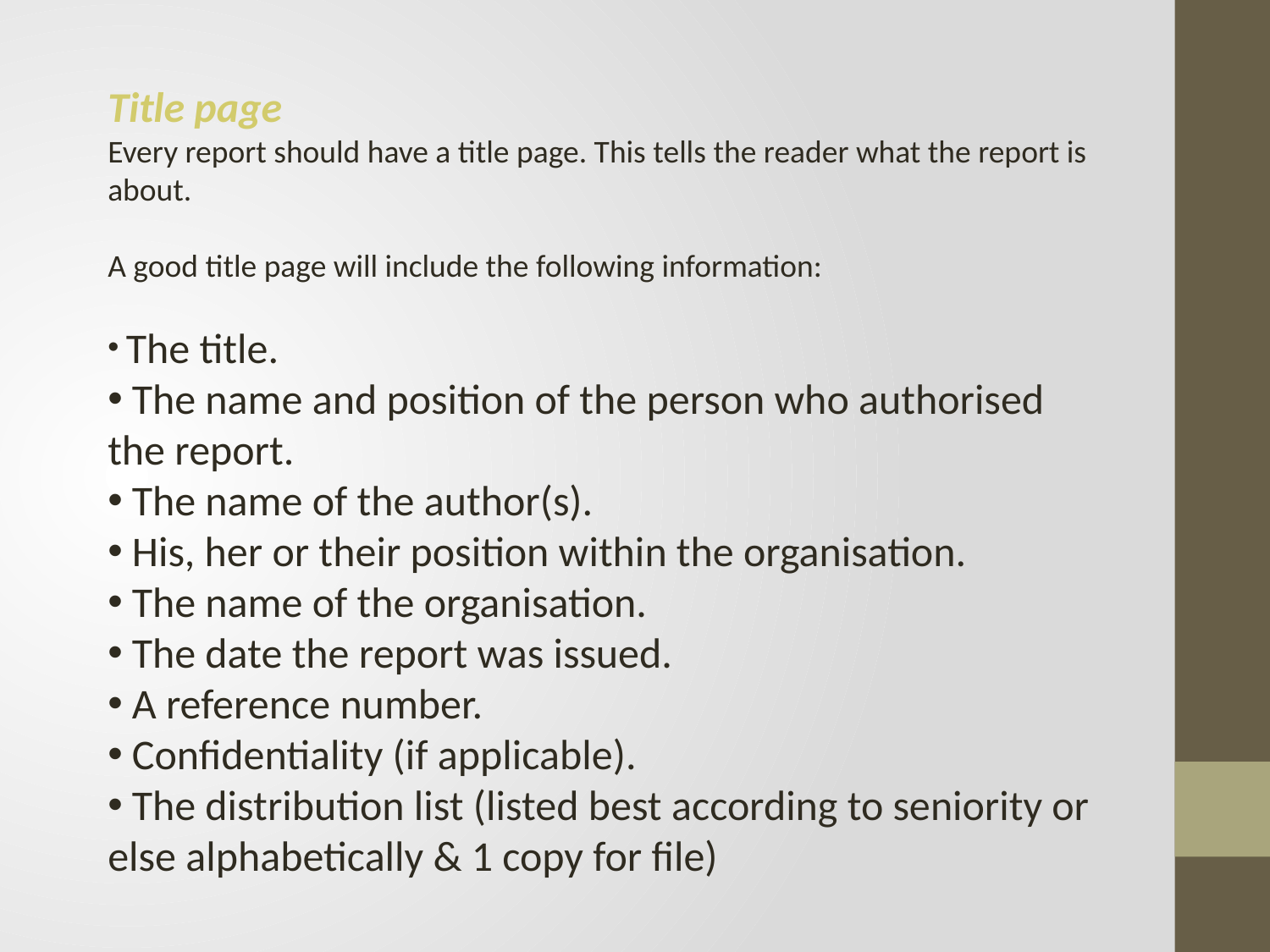

Title page
Every report should have a title page. This tells the reader what the report is about.

A good title page will include the following information:

 The title.
 The name and position of the person who authorised the report.
 The name of the author(s).
 His, her or their position within the organisation.
 The name of the organisation.
 The date the report was issued.
 A reference number.
 Confidentiality (if applicable).
 The distribution list (listed best according to seniority or else alphabetically & 1 copy for file)